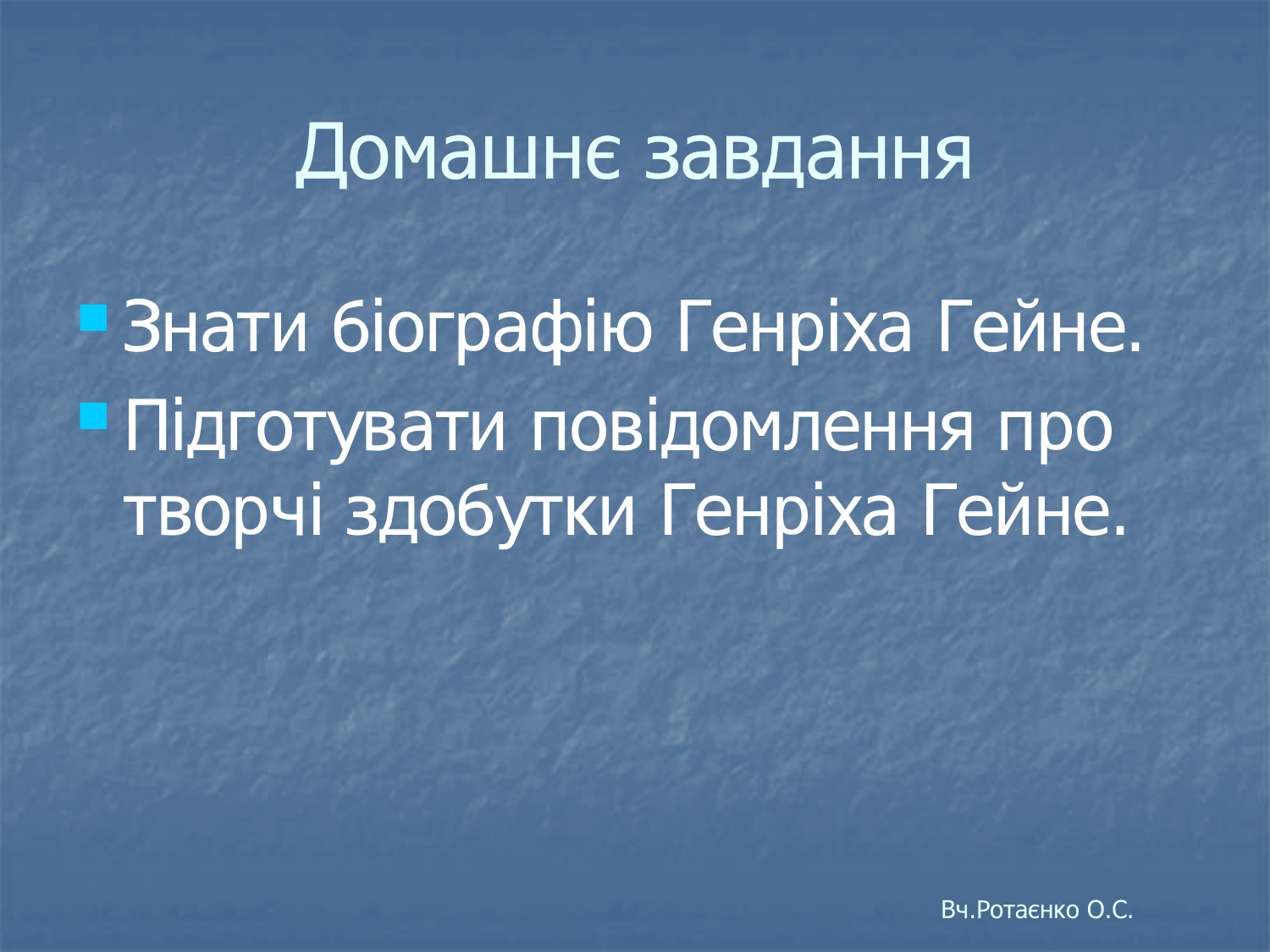

# Домашнє завдання
Знати біографію Генріха Гейне.
Підготувати повідомлення про творчі здобутки Генріха Гейне.
Вч.Ротаєнко О.С.